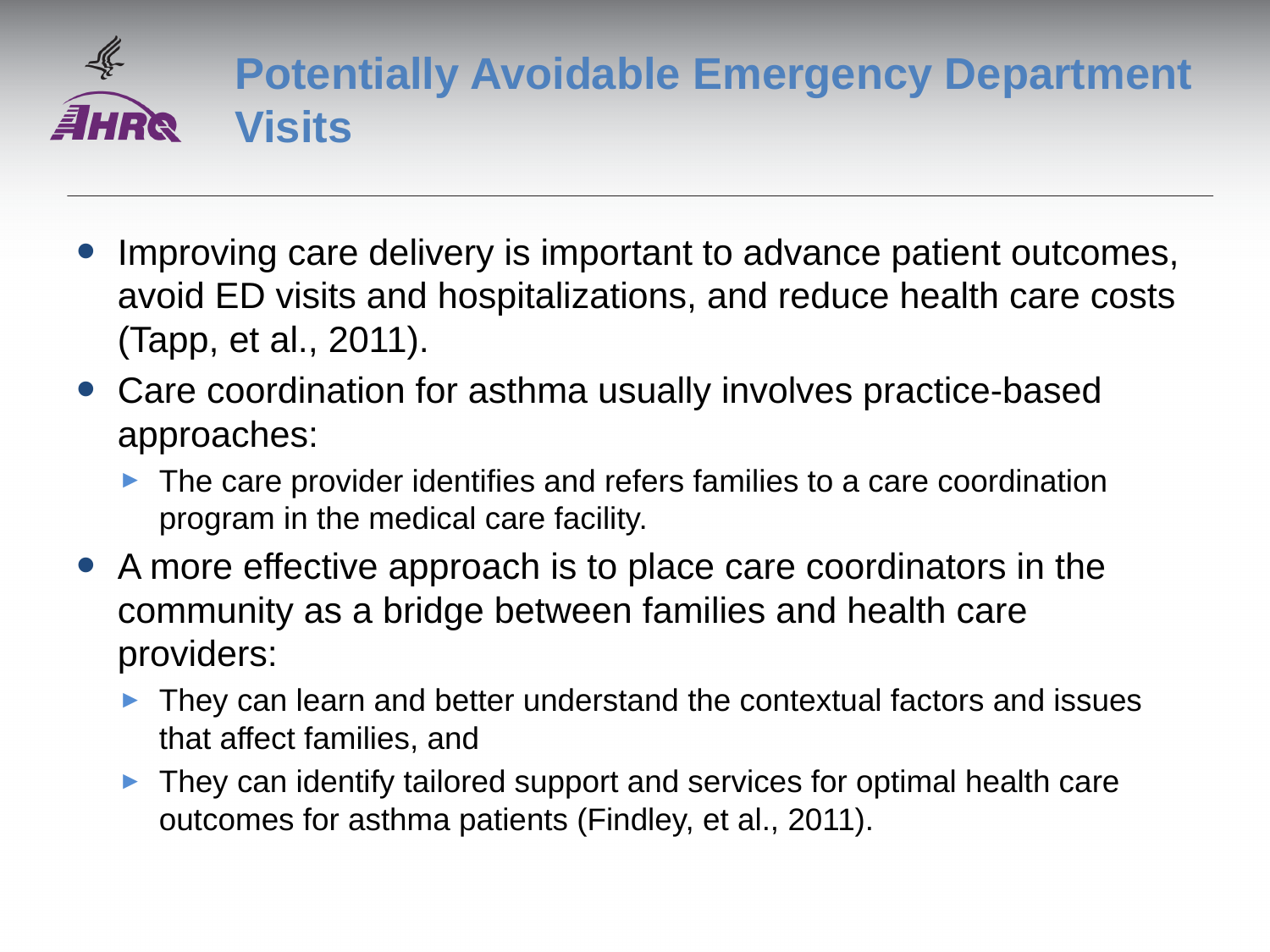

# Potentially Avoidable Emergency Department Visits
Improving care delivery is important to advance patient outcomes, avoid ED visits and hospitalizations, and reduce health care costs (Tapp, et al., 2011).
Care coordination for asthma usually involves practice-based approaches:
The care provider identifies and refers families to a care coordination program in the medical care facility.
A more effective approach is to place care coordinators in the community as a bridge between families and health care providers:
They can learn and better understand the contextual factors and issues that affect families, and
They can identify tailored support and services for optimal health care outcomes for asthma patients (Findley, et al., 2011).